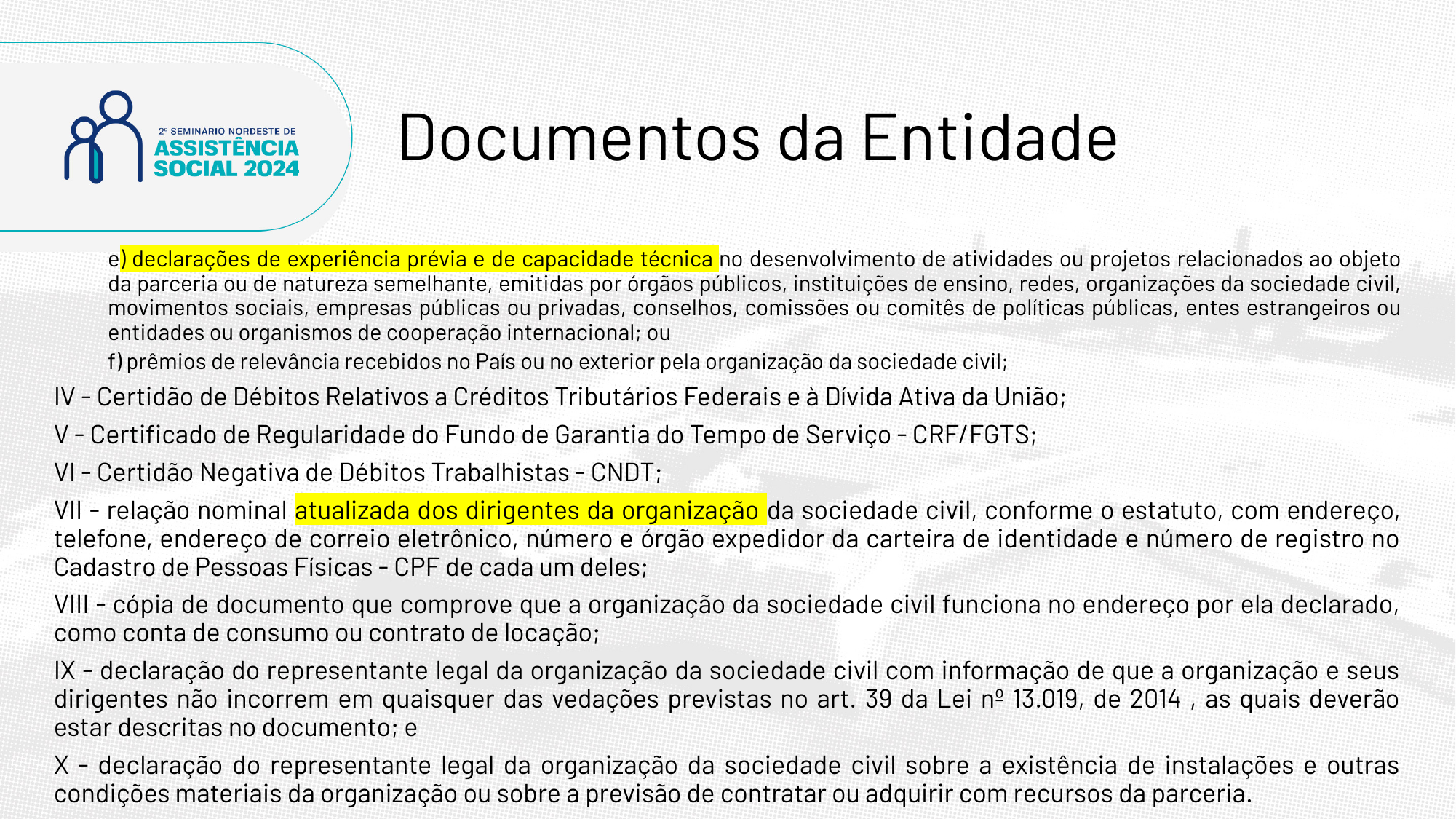

# Documentos da Entidade
e) declarações de experiência prévia e de capacidade técnica no desenvolvimento de atividades ou projetos relacionados ao objeto da parceria ou de natureza semelhante, emitidas por órgãos públicos, instituições de ensino, redes, organizações da sociedade civil, movimentos sociais, empresas públicas ou privadas, conselhos, comissões ou comitês de políticas públicas, entes estrangeiros ou entidades ou organismos de cooperação internacional; ou
f) prêmios de relevância recebidos no País ou no exterior pela organização da sociedade civil;
IV - Certidão de Débitos Relativos a Créditos Tributários Federais e à Dívida Ativa da União;
V - Certificado de Regularidade do Fundo de Garantia do Tempo de Serviço - CRF/FGTS;
VI - Certidão Negativa de Débitos Trabalhistas - CNDT;
VII - relação nominal atualizada dos dirigentes da organização da sociedade civil, conforme o estatuto, com endereço, telefone, endereço de correio eletrônico, número e órgão expedidor da carteira de identidade e número de registro no Cadastro de Pessoas Físicas - CPF de cada um deles;
VIII - cópia de documento que comprove que a organização da sociedade civil funciona no endereço por ela declarado, como conta de consumo ou contrato de locação;
IX - declaração do representante legal da organização da sociedade civil com informação de que a organização e seus dirigentes não incorrem em quaisquer das vedações previstas no art. 39 da Lei nº 13.019, de 2014 , as quais deverão estar descritas no documento; e
X - declaração do representante legal da organização da sociedade civil sobre a existência de instalações e outras condições materiais da organização ou sobre a previsão de contratar ou adquirir com recursos da parceria.